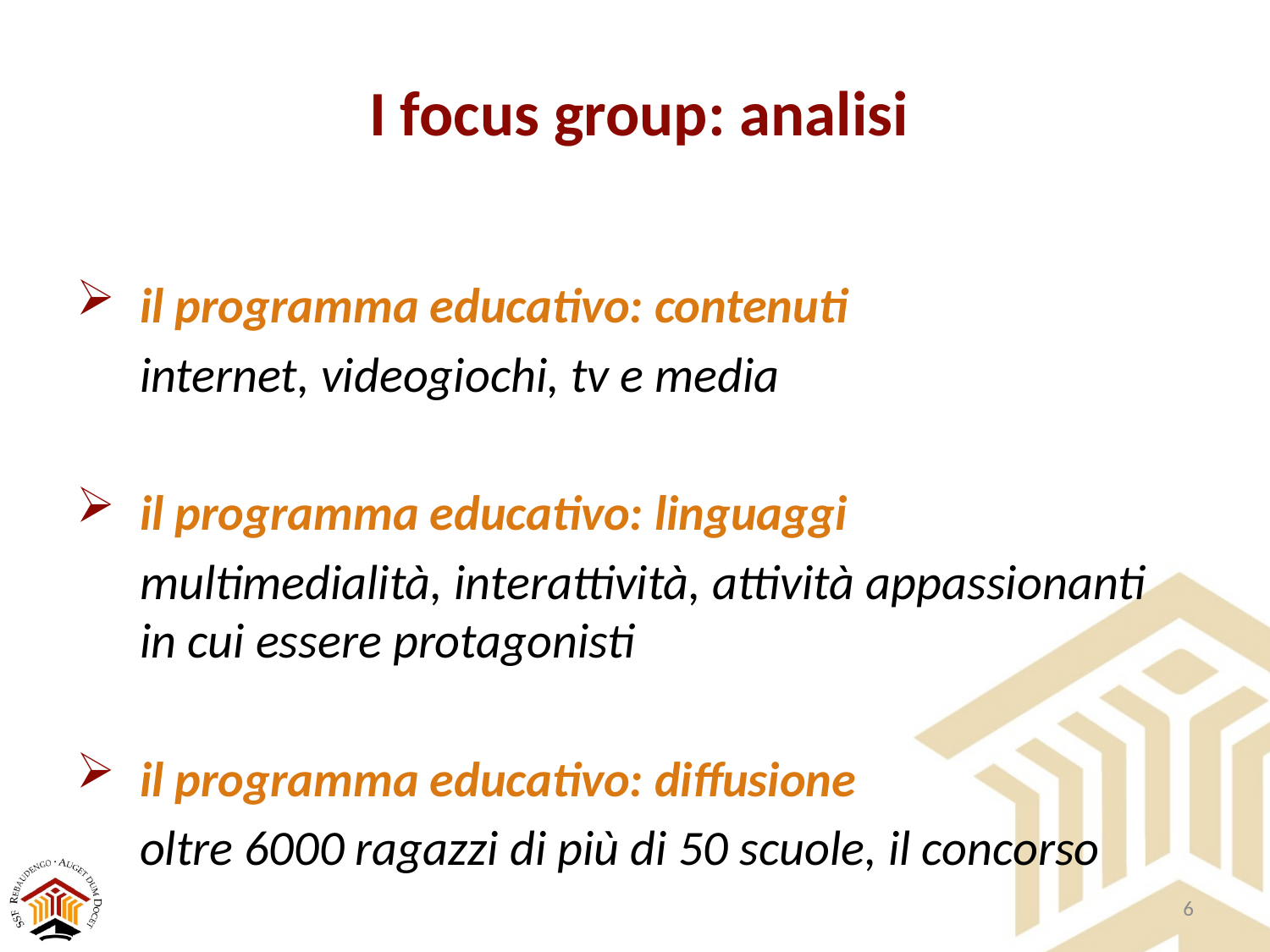

I focus group: analisi
il programma educativo: contenuti
	internet, videogiochi, tv e media

il programma educativo: linguaggi
	multimedialità, interattività, attività appassionanti in cui essere protagonisti

il programma educativo: diffusione
	oltre 6000 ragazzi di più di 50 scuole, il concorso
6